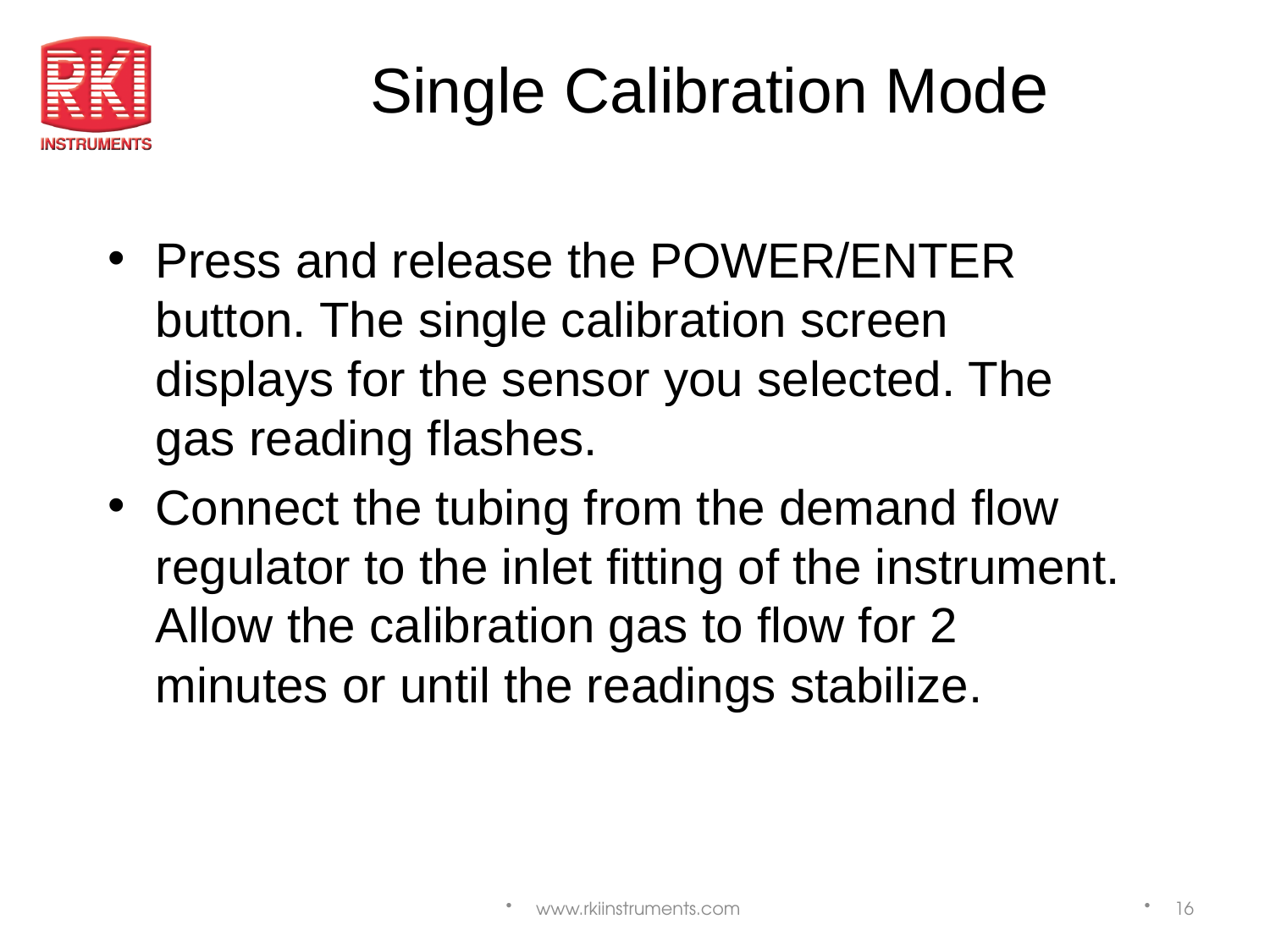

# Single Calibration Mode
Press and release the POWER/ENTER button. The single calibration screen displays for the sensor you selected. The gas reading flashes.
Connect the tubing from the demand flow regulator to the inlet fitting of the instrument. Allow the calibration gas to flow for 2 minutes or until the readings stabilize.
www.rkiinstruments.com
16